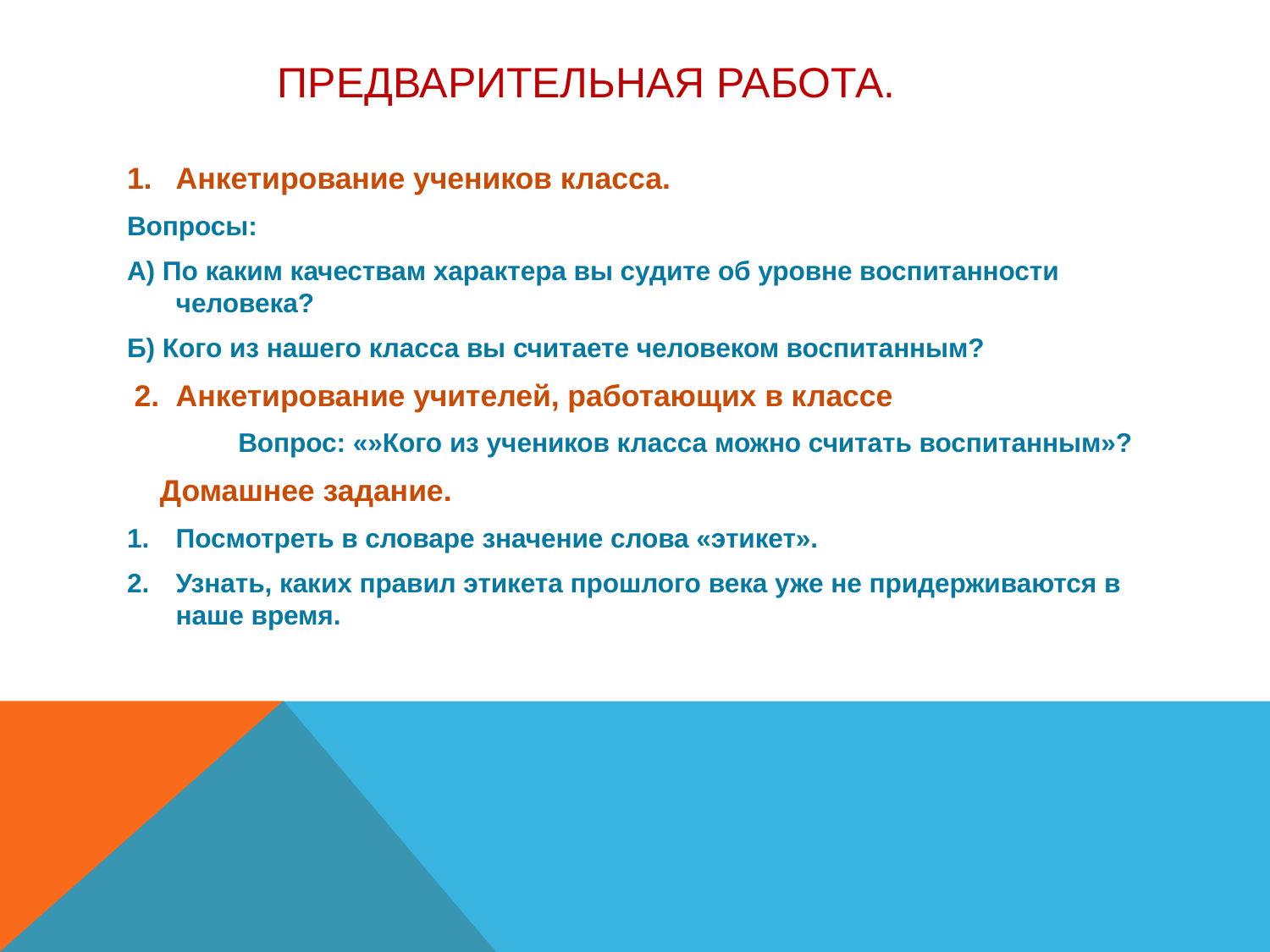

# Предварительная работа.
1.	Анкетирование учеников класса.
Вопросы:
А) По каким качествам характера вы судите об уровне воспитанности человека?
Б) Кого из нашего класса вы считаете человеком воспитанным?
 2.  Анкетирование учителей, работающих в классе
               Вопрос: «»Кого из учеников класса можно считать воспитанным»?
    Домашнее задание.
1.	Посмотреть в словаре значение слова «этикет».
2.	Узнать, каких правил этикета прошлого века уже не придерживаются в наше время.